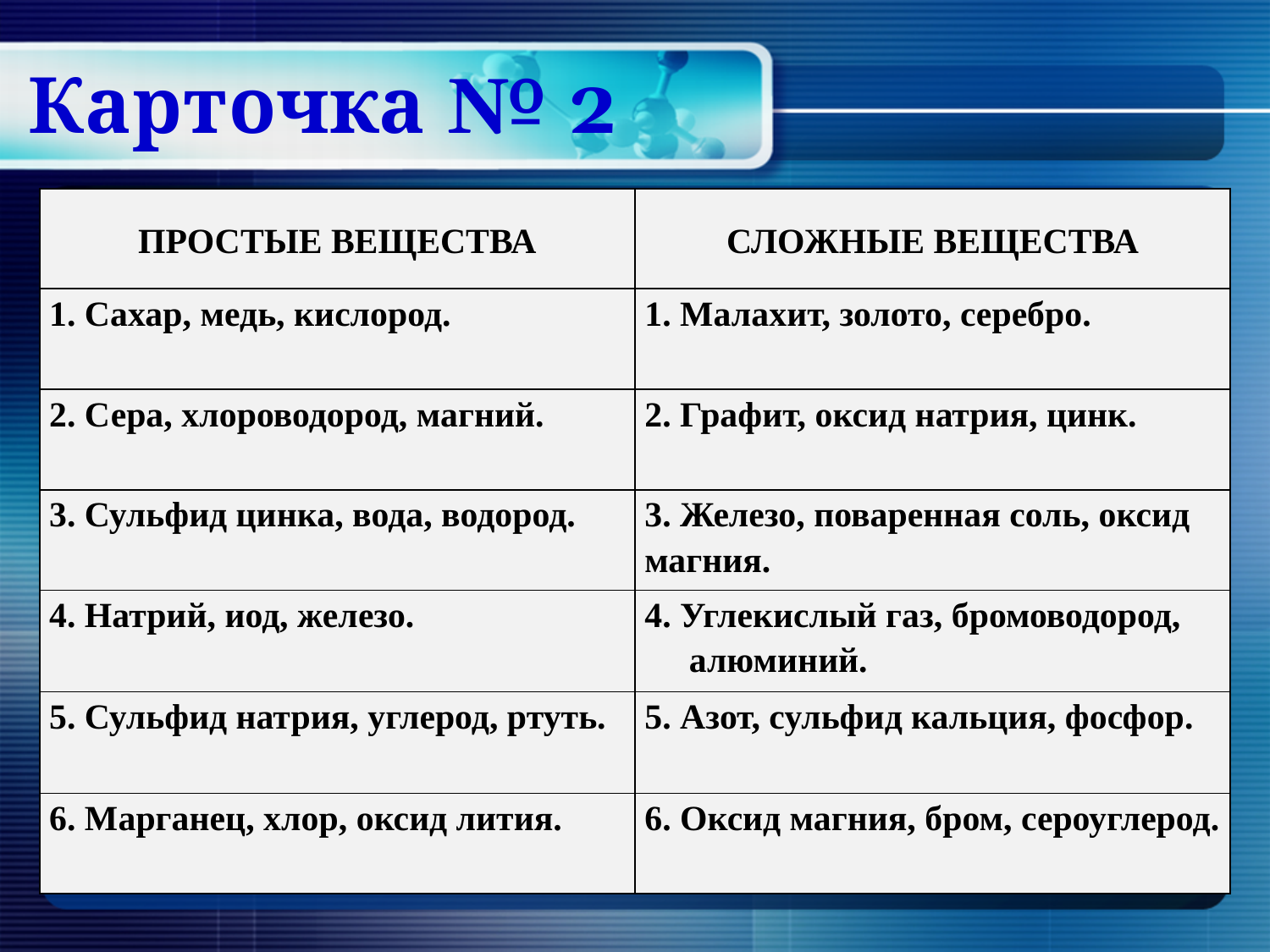

Карточка № 2
| ПРОСТЫЕ ВЕЩЕСТВА | СЛОЖНЫЕ ВЕЩЕСТВА |
| --- | --- |
| 1. Сахар, медь, кислород. | 1. Малахит, золото, серебро. |
| 2. Сера, хлороводород, магний. | 2. Графит, оксид натрия, цинк. |
| 3. Сульфид цинка, вода, водород. | 3. Железо, поваренная соль, оксид магния. |
| 4. Натрий, иод, железо. | 4. Углекислый газ, бромоводород, алюминий. |
| 5. Сульфид натрия, углерод, ртуть. | 5. Азот, сульфид кальция, фосфор. |
| 6. Марганец, хлор, оксид лития. | 6. Оксид магния, бром, сероуглерод. |